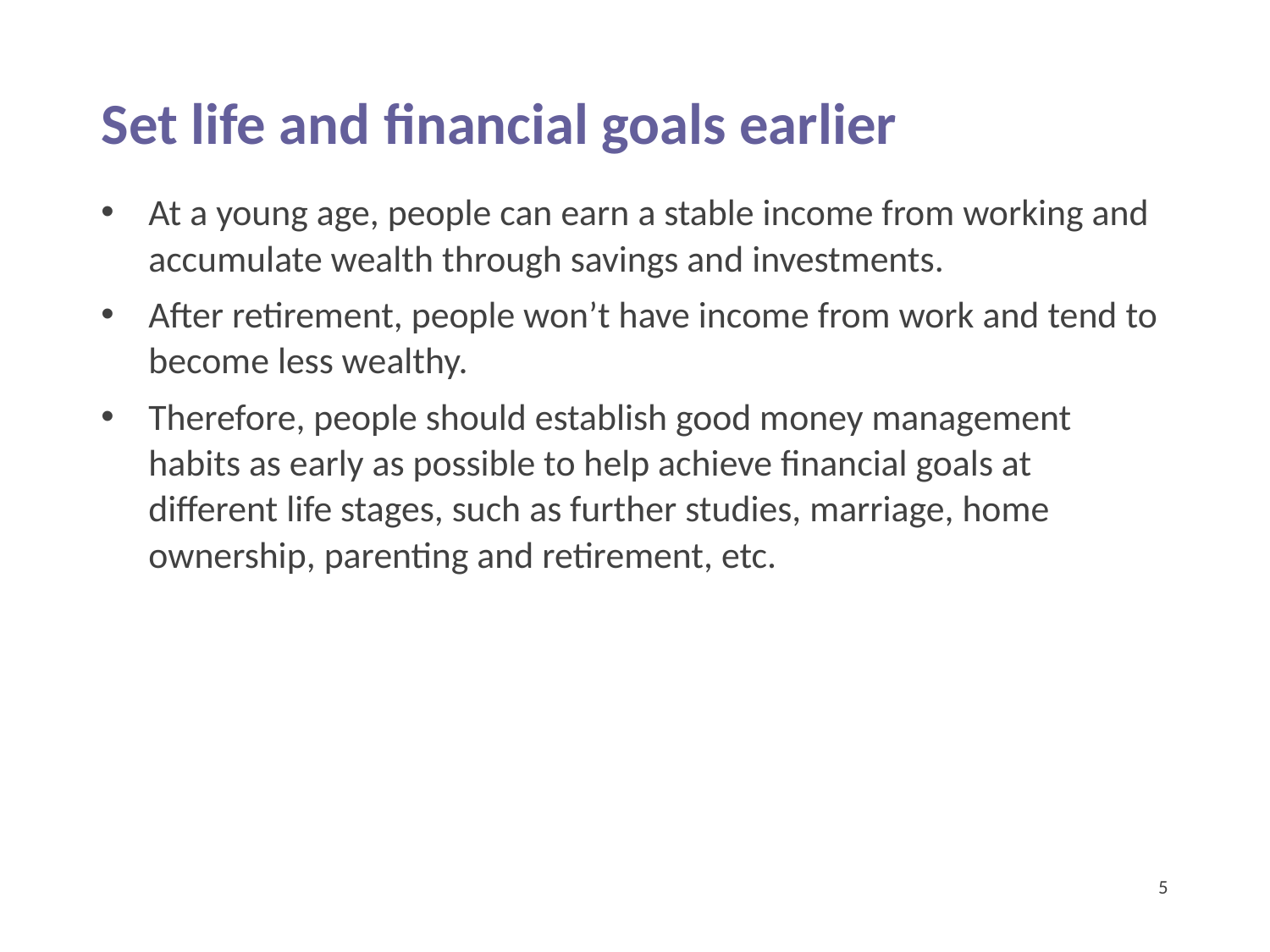

Set life and financial goals earlier
At a young age, people can earn a stable income from working and accumulate wealth through savings and investments.
After retirement, people won’t have income from work and tend to become less wealthy.
Therefore, people should establish good money management habits as early as possible to help achieve financial goals at different life stages, such as further studies, marriage, home ownership, parenting and retirement, etc.
5